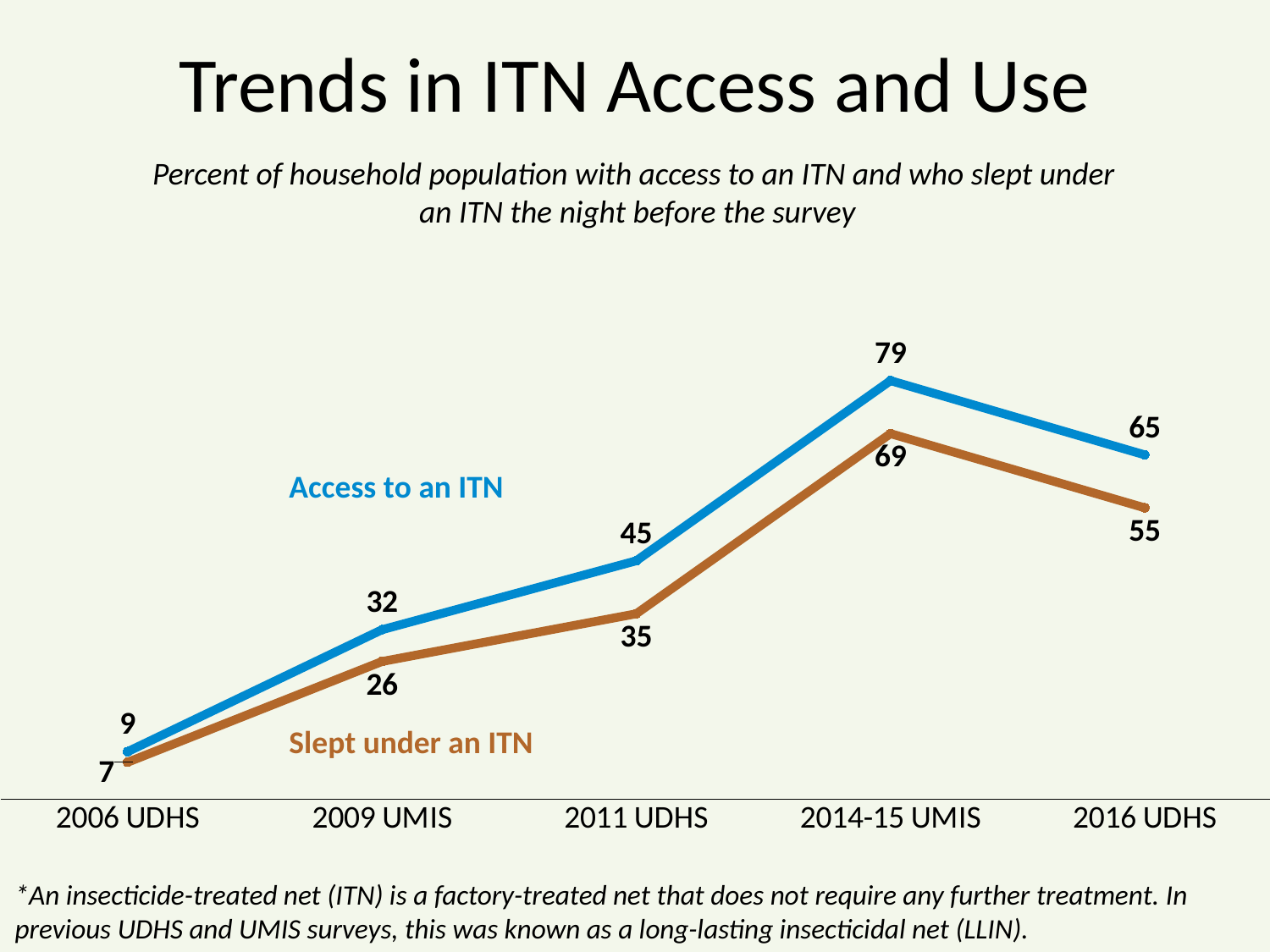

# Trends in ITN Access and Use
Percent of household population with access to an ITN and who slept under
an ITN the night before the survey

### Chart

| Category | Access to an ITN | Slept under an ITN |
|---|---|---|
| 2006 UDHS | 9.0 | 7.0 |
| 2009 UMIS | 32.0 | 26.0 |
| 2011 UDHS | 45.0 | 35.0 |
| 2014-15 UMIS | 79.0 | 69.0 |
| 2016 UDHS | 65.0 | 55.0 |
Access to an ITN
Slept under an ITN
*An insecticide-treated net (ITN) is a factory-treated net that does not require any further treatment. In previous UDHS and UMIS surveys, this was known as a long-lasting insecticidal net (LLIN).